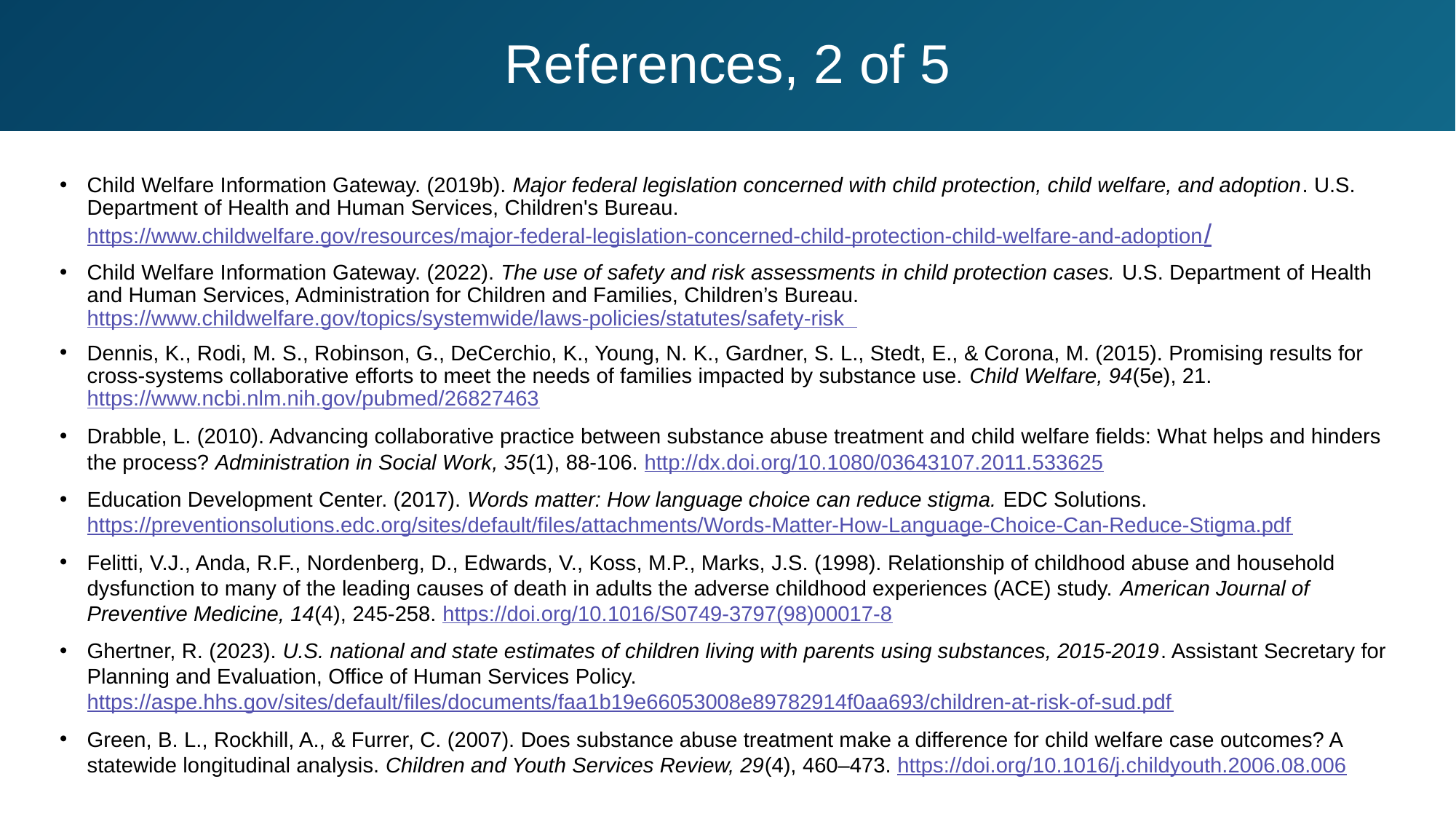

# References, 2 of 5

Child Welfare Information Gateway. (2019b). Major federal legislation concerned with child protection, child welfare, and adoption. U.S. Department of Health and Human Services, Children's Bureau. https://www.childwelfare.gov/resources/major-federal-legislation-concerned-child-protection-child-welfare-and-adoption/
Child Welfare Information Gateway. (2022). The use of safety and risk assessments in child protection cases. U.S. Department of Health and Human Services, Administration for Children and Families, Children’s Bureau. https://www.childwelfare.gov/topics/systemwide/laws-policies/statutes/safety-risk
Dennis, K., Rodi, M. S., Robinson, G., DeCerchio, K., Young, N. K., Gardner, S. L., Stedt, E., & Corona, M. (2015). Promising results for cross-systems collaborative efforts to meet the needs of families impacted by substance use. Child Welfare, 94(5e), 21. https://www.ncbi.nlm.nih.gov/pubmed/26827463
Drabble, L. (2010). Advancing collaborative practice between substance abuse treatment and child welfare fields: What helps and hinders the process? Administration in Social Work, 35(1), 88-106. http://dx.doi.org/10.1080/03643107.2011.533625
Education Development Center. (2017). Words matter: How language choice can reduce stigma. EDC Solutions. https://preventionsolutions.edc.org/sites/default/files/attachments/Words-Matter-How-Language-Choice-Can-Reduce-Stigma.pdf
Felitti, V.J., Anda, R.F., Nordenberg, D., Edwards, V., Koss, M.P., Marks, J.S. (1998). Relationship of childhood abuse and household dysfunction to many of the leading causes of death in adults the adverse childhood experiences (ACE) study. American Journal of Preventive Medicine, 14(4), 245-258. https://doi.org/10.1016/S0749-3797(98)00017-8
Ghertner, R. (2023). U.S. national and state estimates of children living with parents using substances, 2015-2019. Assistant Secretary for Planning and Evaluation, Office of Human Services Policy. https://aspe.hhs.gov/sites/default/files/documents/faa1b19e66053008e89782914f0aa693/children-at-risk-of-sud.pdf ​
Green, B. L., Rockhill, A., & Furrer, C. (2007). Does substance abuse treatment make a difference for child welfare case outcomes? A statewide longitudinal analysis. Children and Youth Services Review, 29(4), 460–473. https://doi.org/10.1016/j.childyouth.2006.08.006